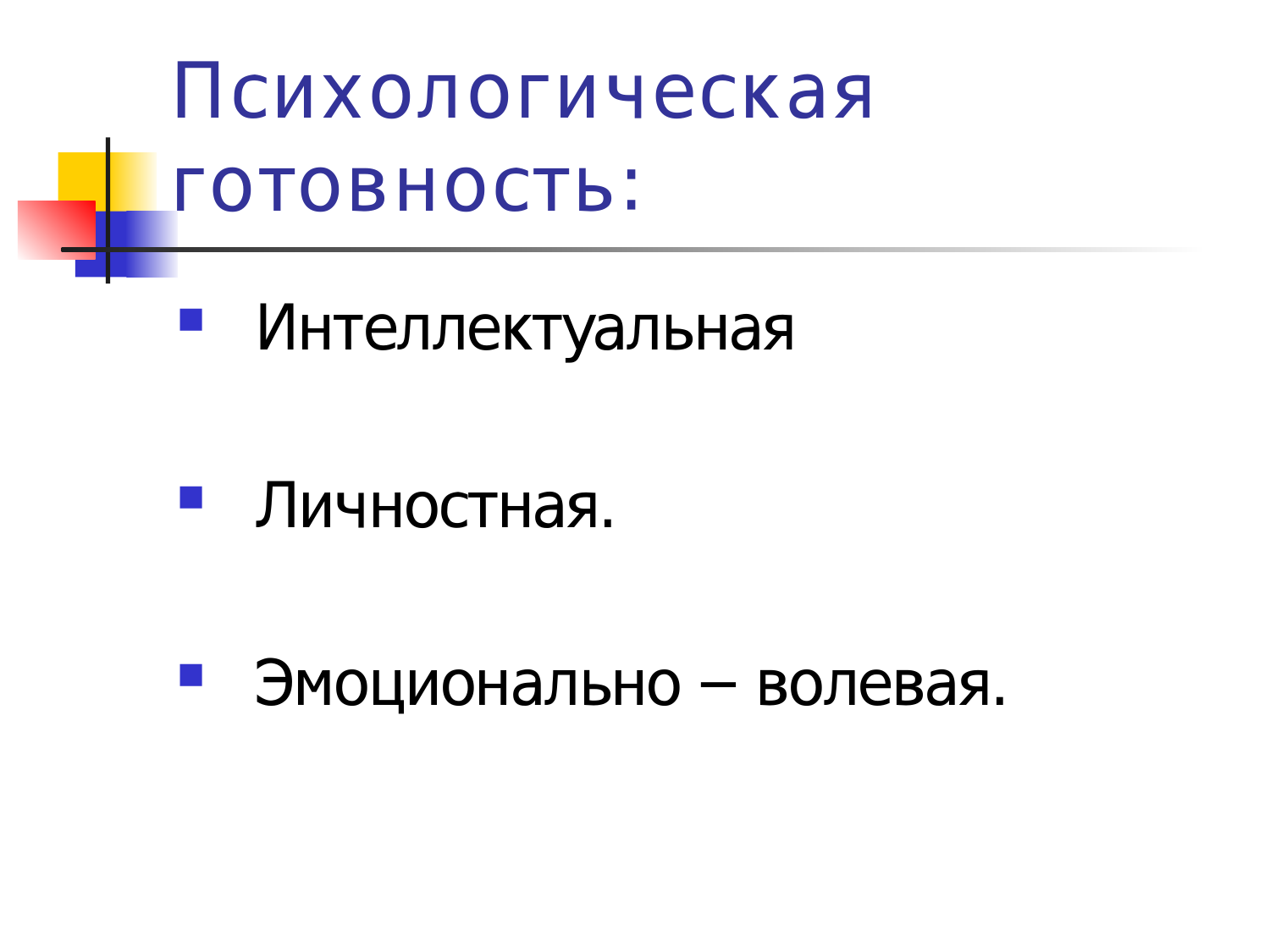

# Психологическая готовность:
Интеллектуальная

Личностная.

Эмоционально – волевая.